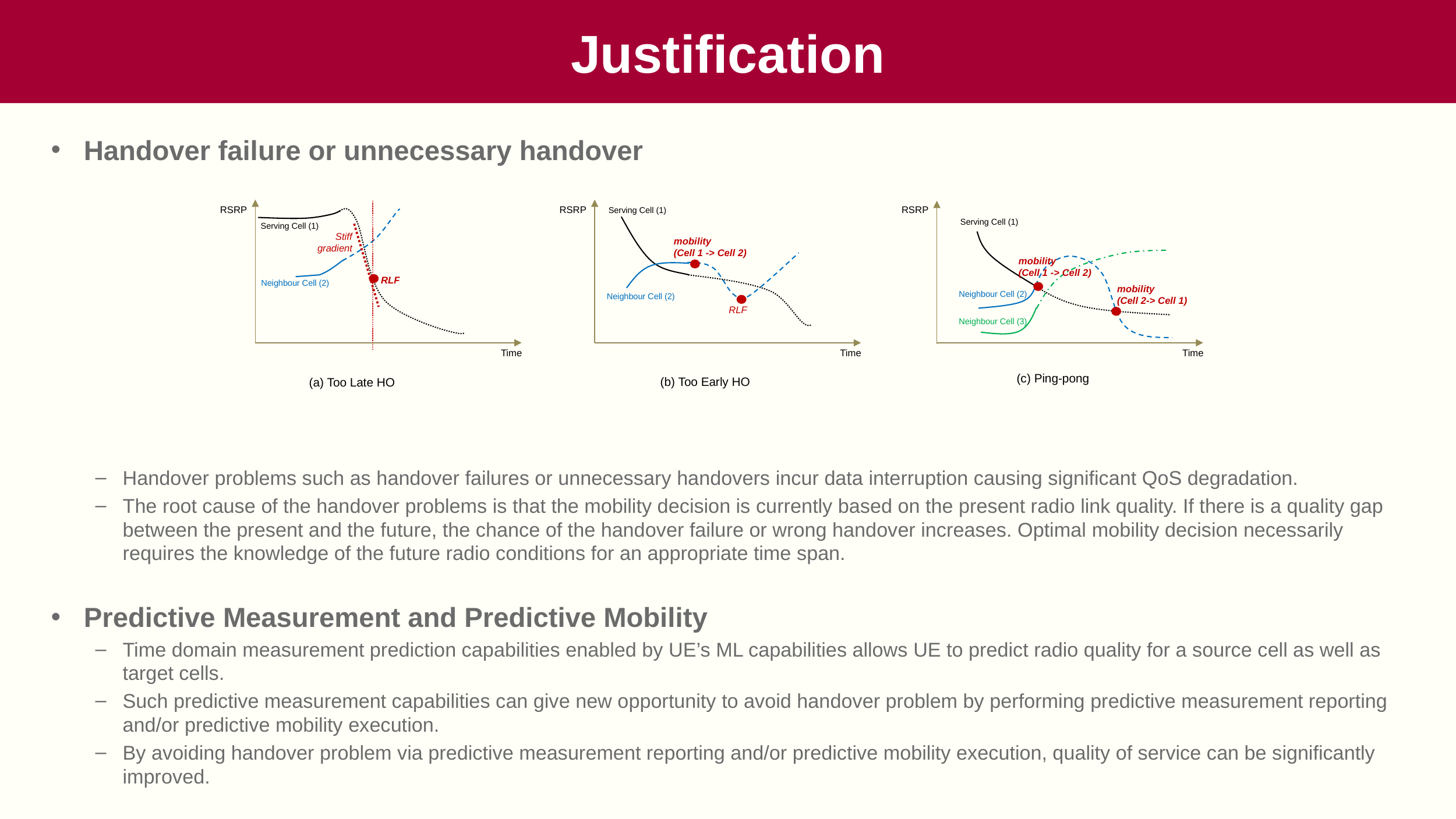

# Justification
Handover failure or unnecessary handover

Handover problems such as handover failures or unnecessary handovers incur data interruption causing significant QoS degradation.
The root cause of the handover problems is that the mobility decision is currently based on the present radio link quality. If there is a quality gap between the present and the future, the chance of the handover failure or wrong handover increases. Optimal mobility decision necessarily requires the knowledge of the future radio conditions for an appropriate time span.

Predictive Measurement and Predictive Mobility
Time domain measurement prediction capabilities enabled by UE’s ML capabilities allows UE to predict radio quality for a source cell as well as target cells.
Such predictive measurement capabilities can give new opportunity to avoid handover problem by performing predictive measurement reporting and/or predictive mobility execution.
By avoiding handover problem via predictive measurement reporting and/or predictive mobility execution, quality of service can be significantly improved.
RSRP
RSRP
RSRP
Serving Cell (1)

Serving Cell (1)
Serving Cell (1)

Stiff
gradient
mobility
(Cell 1 -> Cell 2)

mobility
(Cell 1 -> Cell 2)

RLF
Neighbour Cell (2)

mobility
(Cell 2-> Cell 1)

Neighbour Cell (2)

Neighbour Cell (2)

RLF

Neighbour Cell (3)
Time
Time
Time
(c) Ping-pong
(b) Too Early HO
(a) Too Late HO